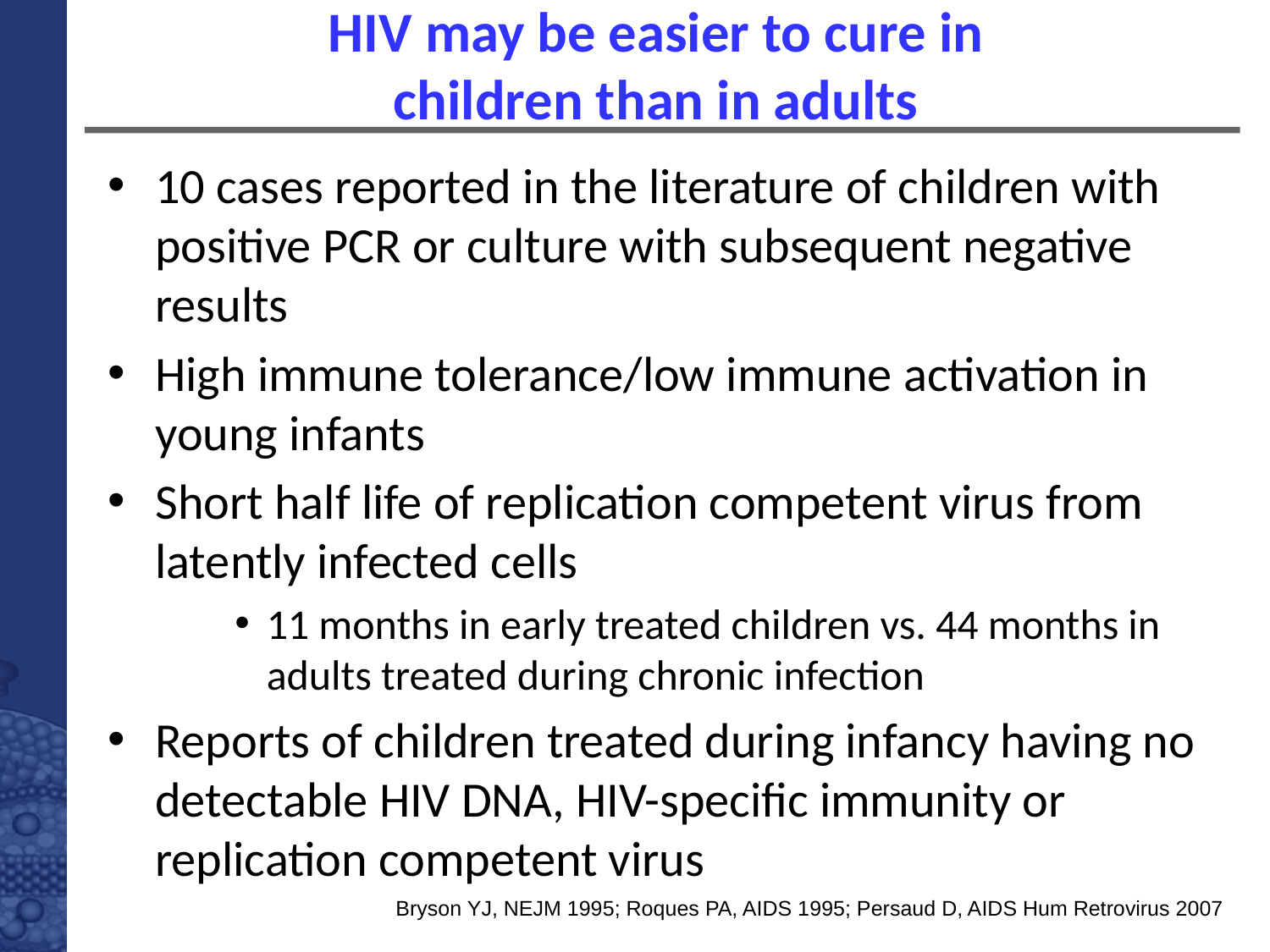

# HIV may be easier to cure in children than in adults
10 cases reported in the literature of children with positive PCR or culture with subsequent negative results
High immune tolerance/low immune activation in young infants
Short half life of replication competent virus from latently infected cells
11 months in early treated children vs. 44 months in adults treated during chronic infection
Reports of children treated during infancy having no detectable HIV DNA, HIV-specific immunity or replication competent virus
Bryson YJ, NEJM 1995; Roques PA, AIDS 1995; Persaud D, AIDS Hum Retrovirus 2007